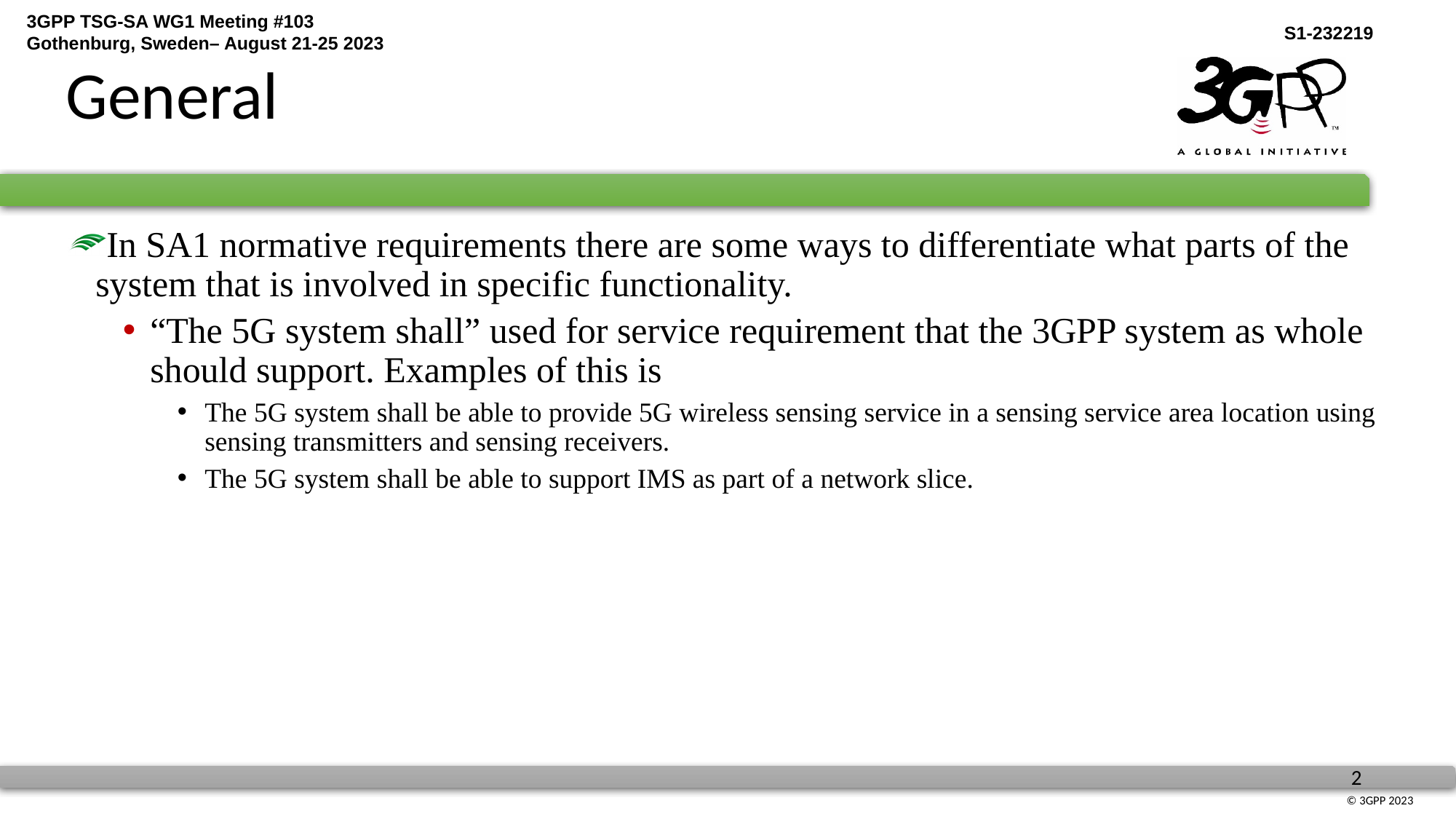

# General
In SA1 normative requirements there are some ways to differentiate what parts of the system that is involved in specific functionality.
“The 5G system shall” used for service requirement that the 3GPP system as whole should support. Examples of this is
The 5G system shall be able to provide 5G wireless sensing service in a sensing service area location using sensing transmitters and sensing receivers.
The 5G system shall be able to support IMS as part of a network slice.